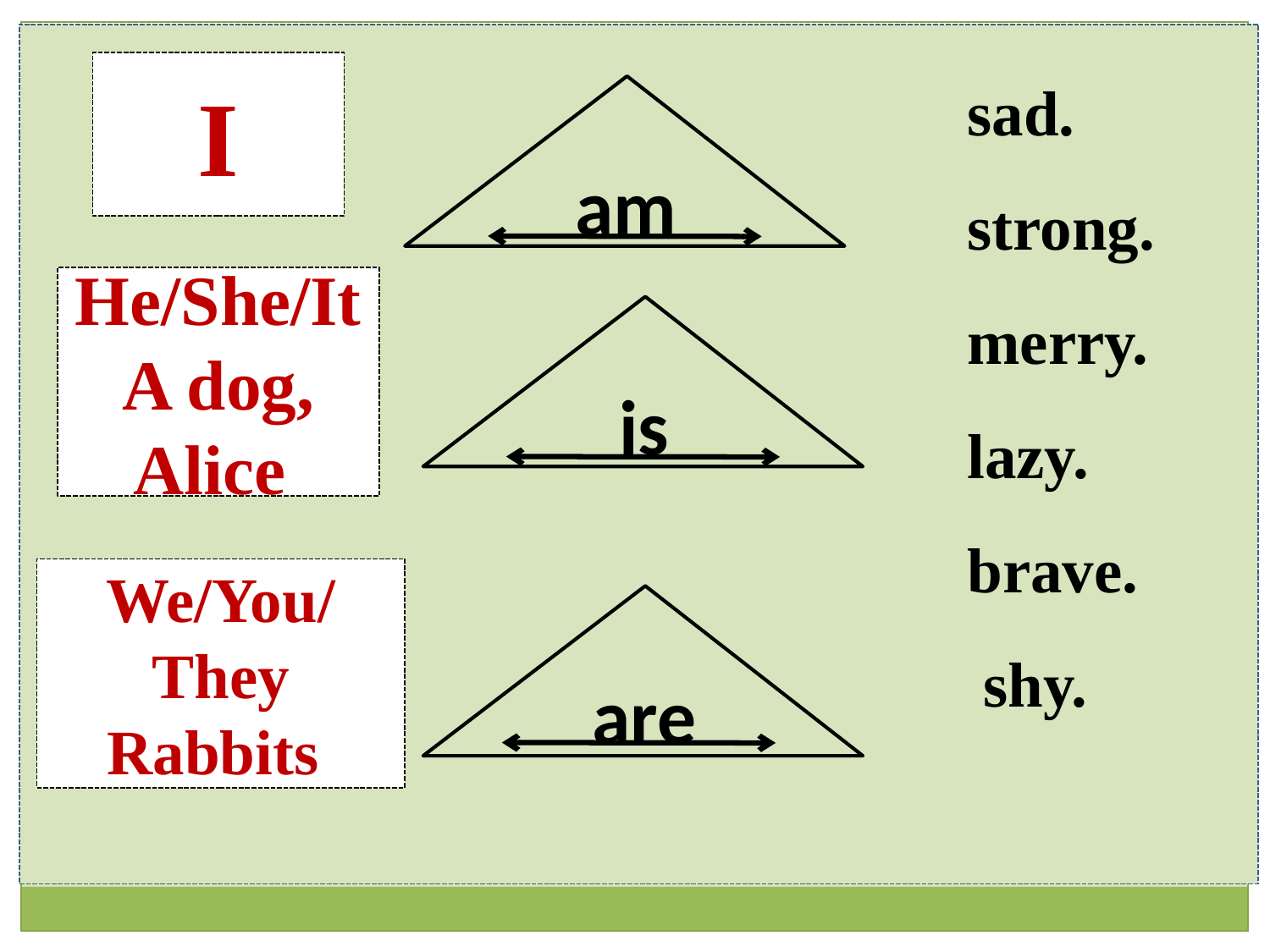

sad.
                         strong.
                         merry.
                         lazy.
                         brave.
                          shy.

I
am
He/She/It
A dog, Alice
is
We/You/
They
Rabbits
are